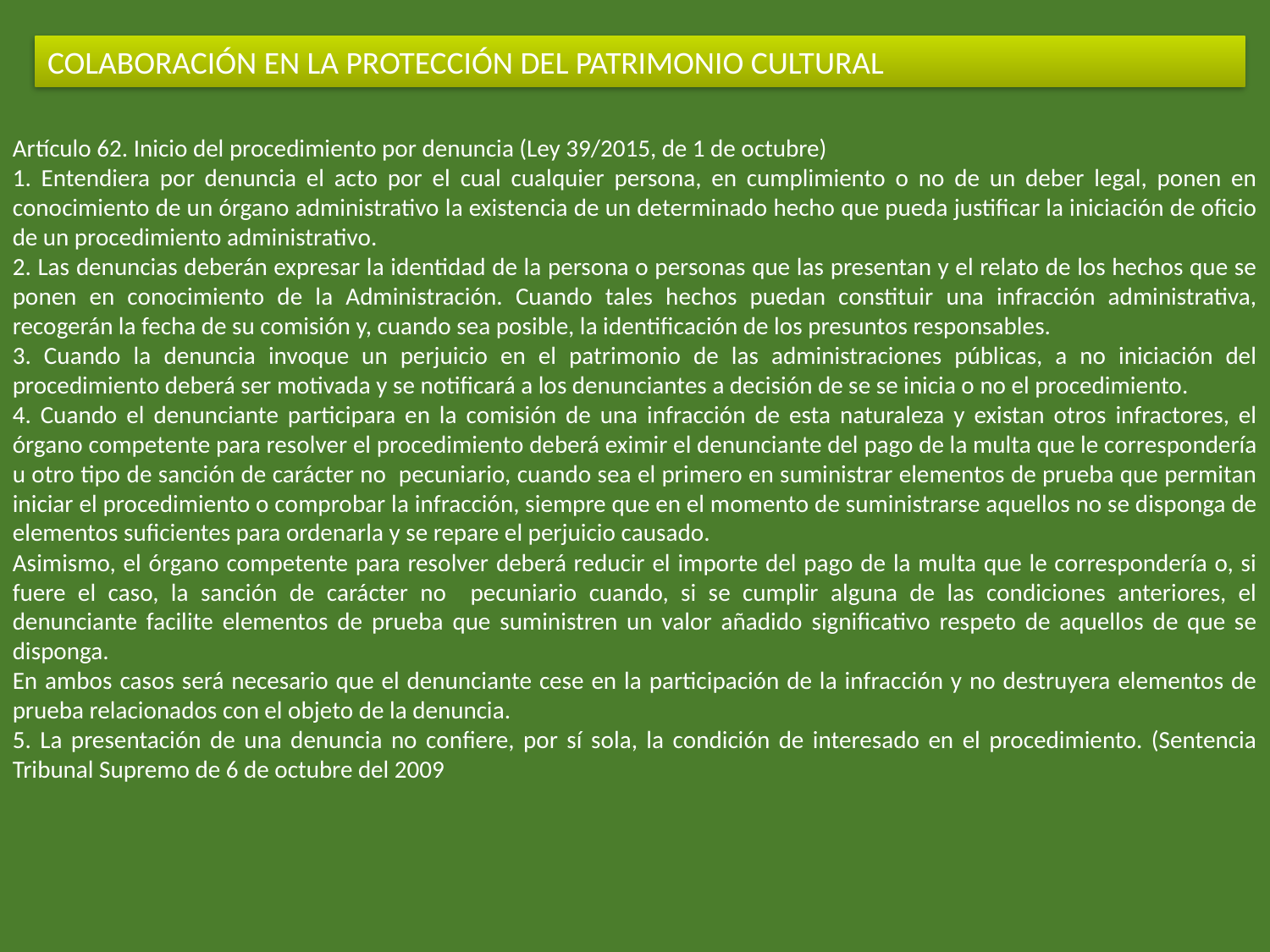

COLABORACIÓN EN LA PROTECCIÓN DEL PATRIMONIO CULTURAL
Artículo 62. Inicio del procedimiento por denuncia (Ley 39/2015, de 1 de octubre)
1. Entendiera por denuncia el acto por el cual cualquier persona, en cumplimiento o no de un deber legal, ponen en conocimiento de un órgano administrativo la existencia de un determinado hecho que pueda justificar la iniciación de oficio de un procedimiento administrativo.
2. Las denuncias deberán expresar la identidad de la persona o personas que las presentan y el relato de los hechos que se ponen en conocimiento de la Administración. Cuando tales hechos puedan constituir una infracción administrativa, recogerán la fecha de su comisión y, cuando sea posible, la identificación de los presuntos responsables.
3. Cuando la denuncia invoque un perjuicio en el patrimonio de las administraciones públicas, a no iniciación del procedimiento deberá ser motivada y se notificará a los denunciantes a decisión de se se inicia o no el procedimiento.
4. Cuando el denunciante participara en la comisión de una infracción de esta naturaleza y existan otros infractores, el órgano competente para resolver el procedimiento deberá eximir el denunciante del pago de la multa que le correspondería u otro tipo de sanción de carácter no  pecuniario, cuando sea el primero en suministrar elementos de prueba que permitan iniciar el procedimiento o comprobar la infracción, siempre que en el momento de suministrarse aquellos no se disponga de elementos suficientes para ordenarla y se repare el perjuicio causado.
Asimismo, el órgano competente para resolver deberá reducir el importe del pago de la multa que le correspondería o, si fuere el caso, la sanción de carácter no  pecuniario cuando, si se cumplir alguna de las condiciones anteriores, el denunciante facilite elementos de prueba que suministren un valor añadido significativo respeto de aquellos de que se disponga.
En ambos casos será necesario que el denunciante cese en la participación de la infracción y no destruyera elementos de prueba relacionados con el objeto de la denuncia.
5. La presentación de una denuncia no confiere, por sí sola, la condición de interesado en el procedimiento. (Sentencia Tribunal Supremo de 6 de octubre del 2009